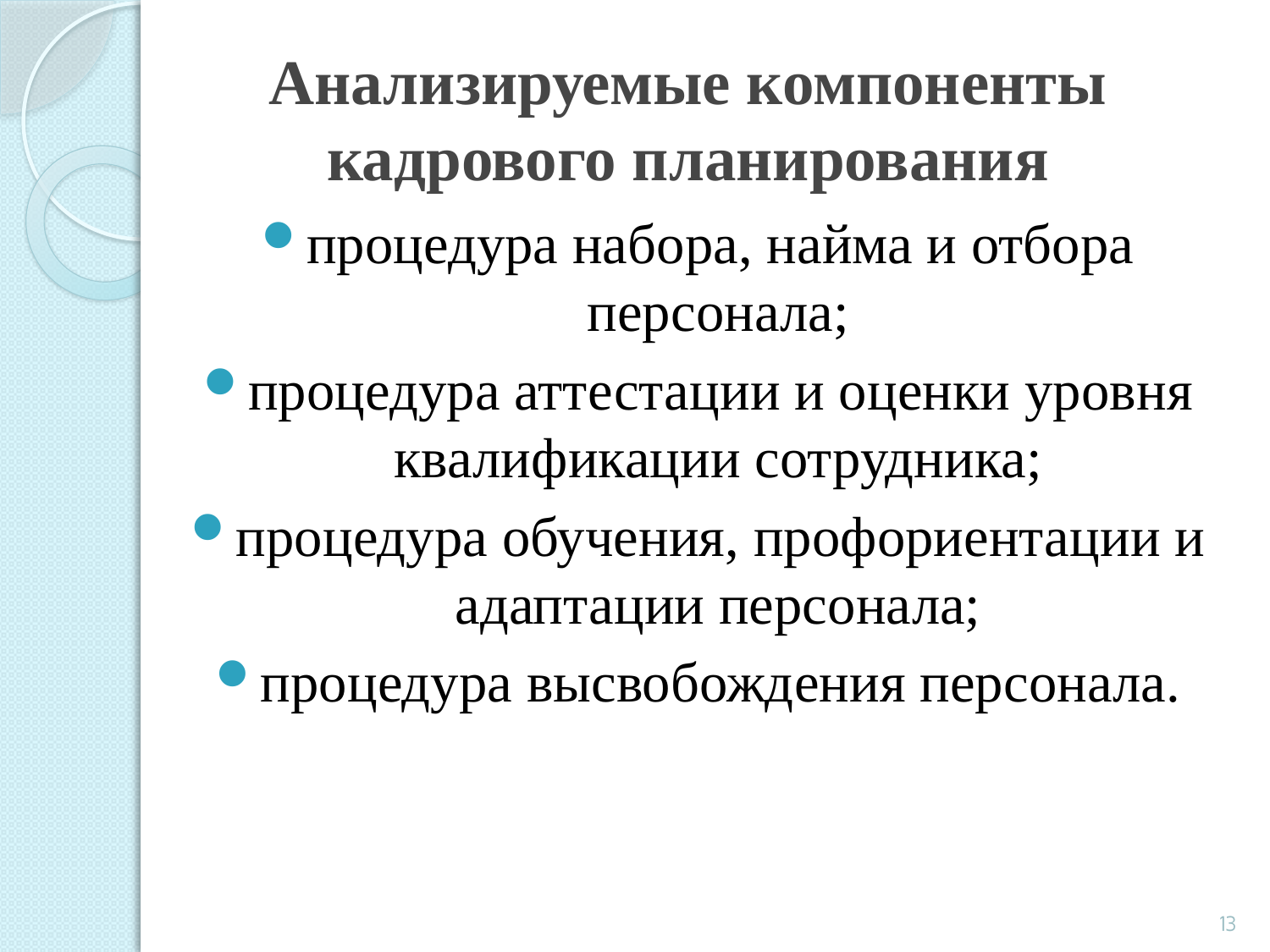

# Анализируемые компоненты кадрового планирования
процедура набора, найма и отбора персонала;
процедура аттестации и оценки уровня квалификации сотрудника;
процедура обучения, профориентации и адаптации персонала;
процедура высвобождения персонала.
13